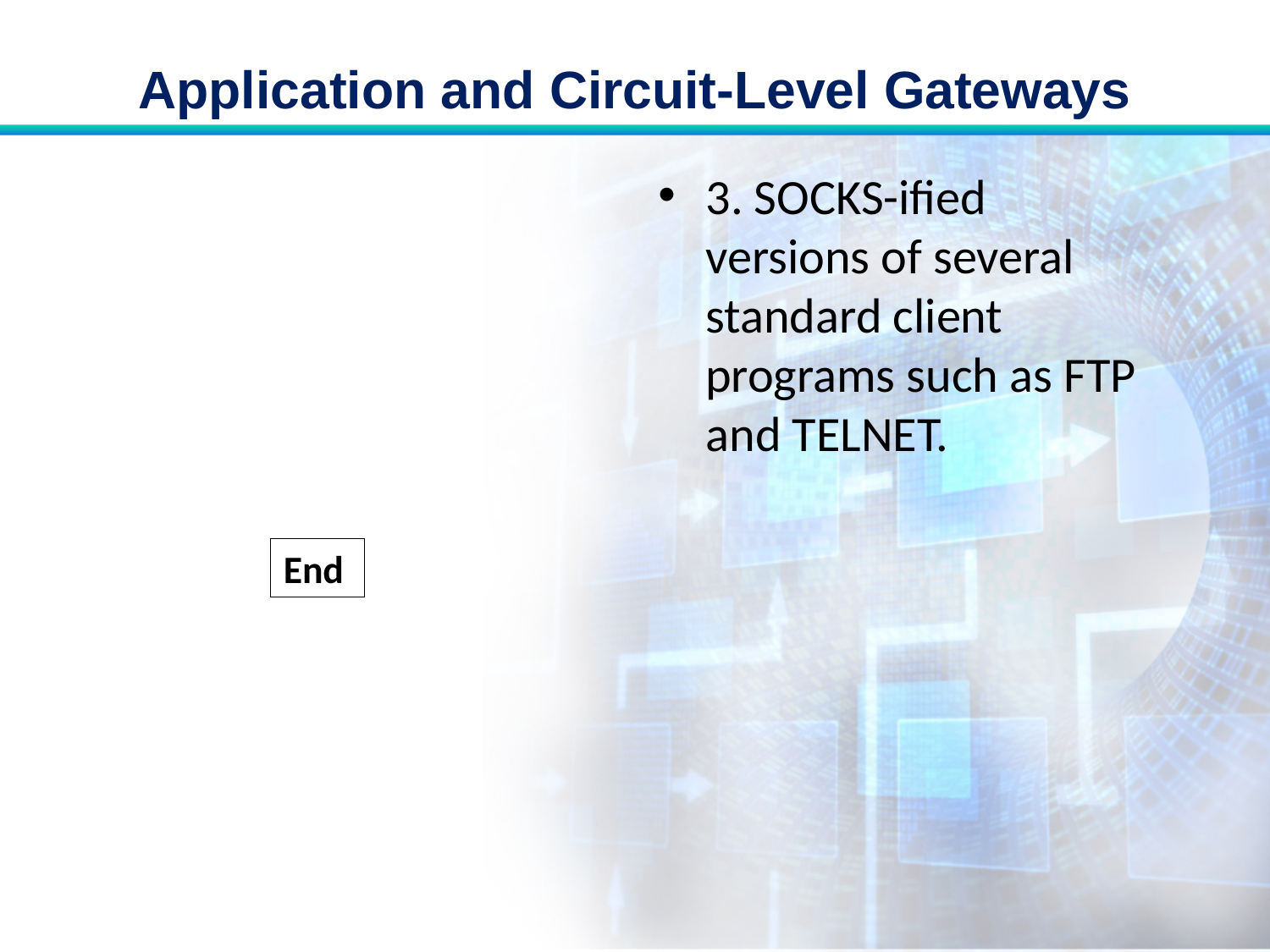

# Application and Circuit-Level Gateways
3. SOCKS-ified versions of several standard client programs such as FTP and TELNET.
End